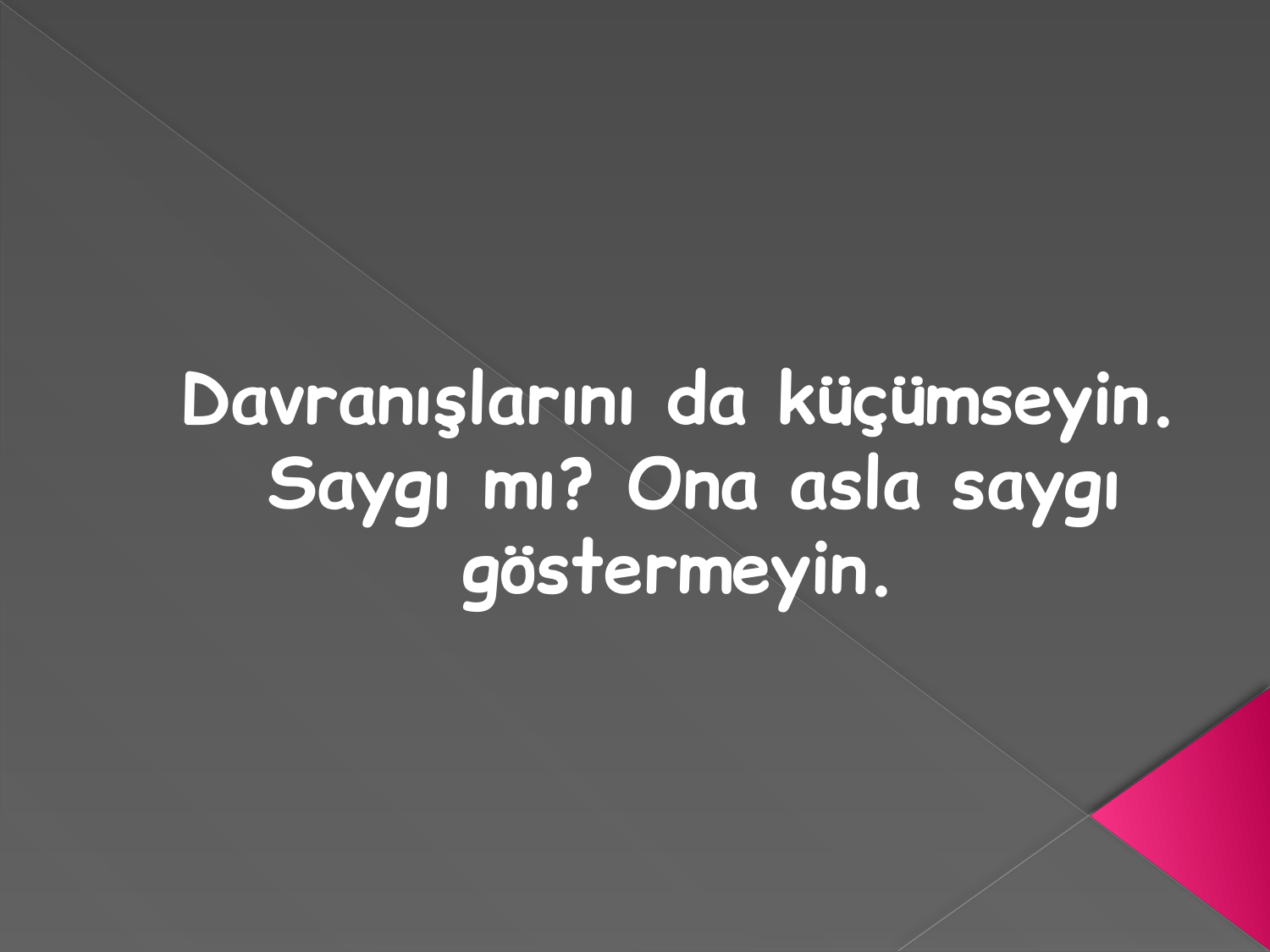

#
Davranışlarını da küçümseyin.
 Saygı mı? Ona asla saygı göstermeyin.